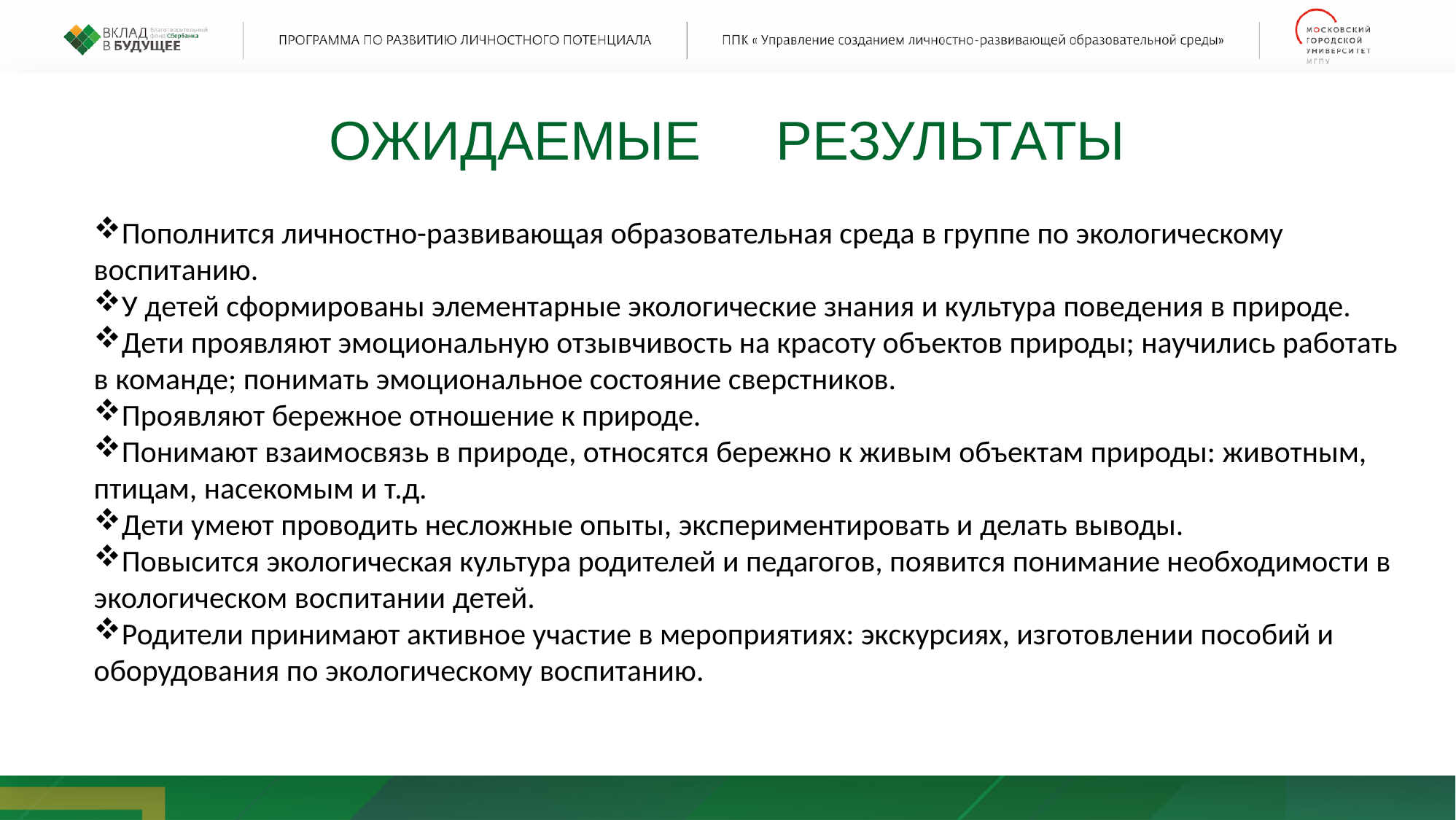

Ожидаемые     результаты

Пополнится личностно-развивающая образовательная среда в группе по экологическому воспитанию.
У детей сформированы элементарные экологические знания и культура поведения в природе.
Дети проявляют эмоциональную отзывчивость на красоту объектов природы; научились работать в команде; понимать эмоциональное состояние сверстников.
Проявляют бережное отношение к природе.
Понимают взаимосвязь в природе, относятся бережно к живым объектам природы: животным, птицам, насекомым и т.д.
Дети умеют проводить несложные опыты, экспериментировать и делать выводы.
Повысится экологическая культура родителей и педагогов, появится понимание необходимости в экологическом воспитании детей.
Родители принимают активное участие в мероприятиях: экскурсиях, изготовлении пособий и оборудования по экологическому воспитанию.